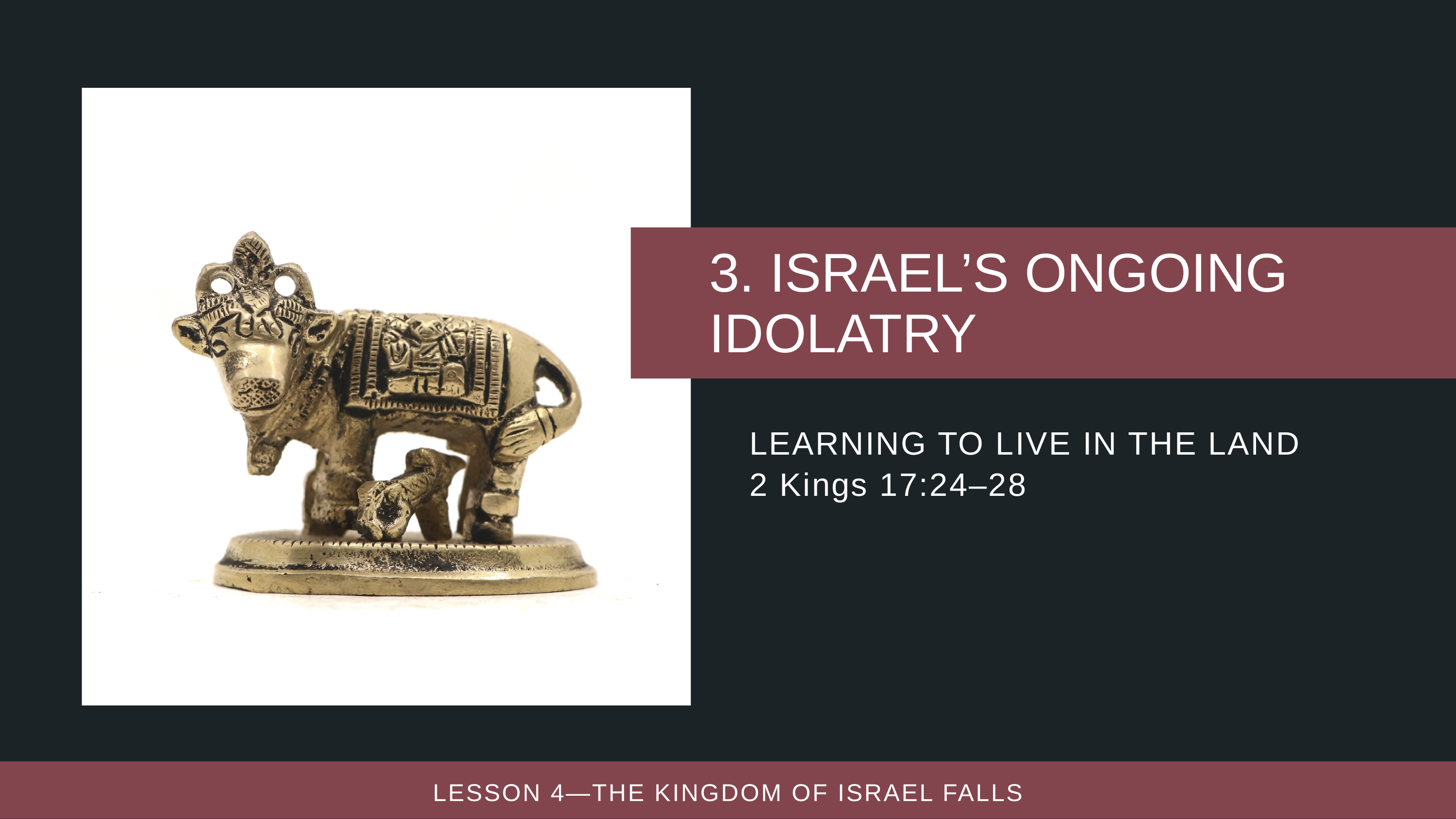

LEARNING TO LIVE IN THE LAND
2 Kings 17:24–28